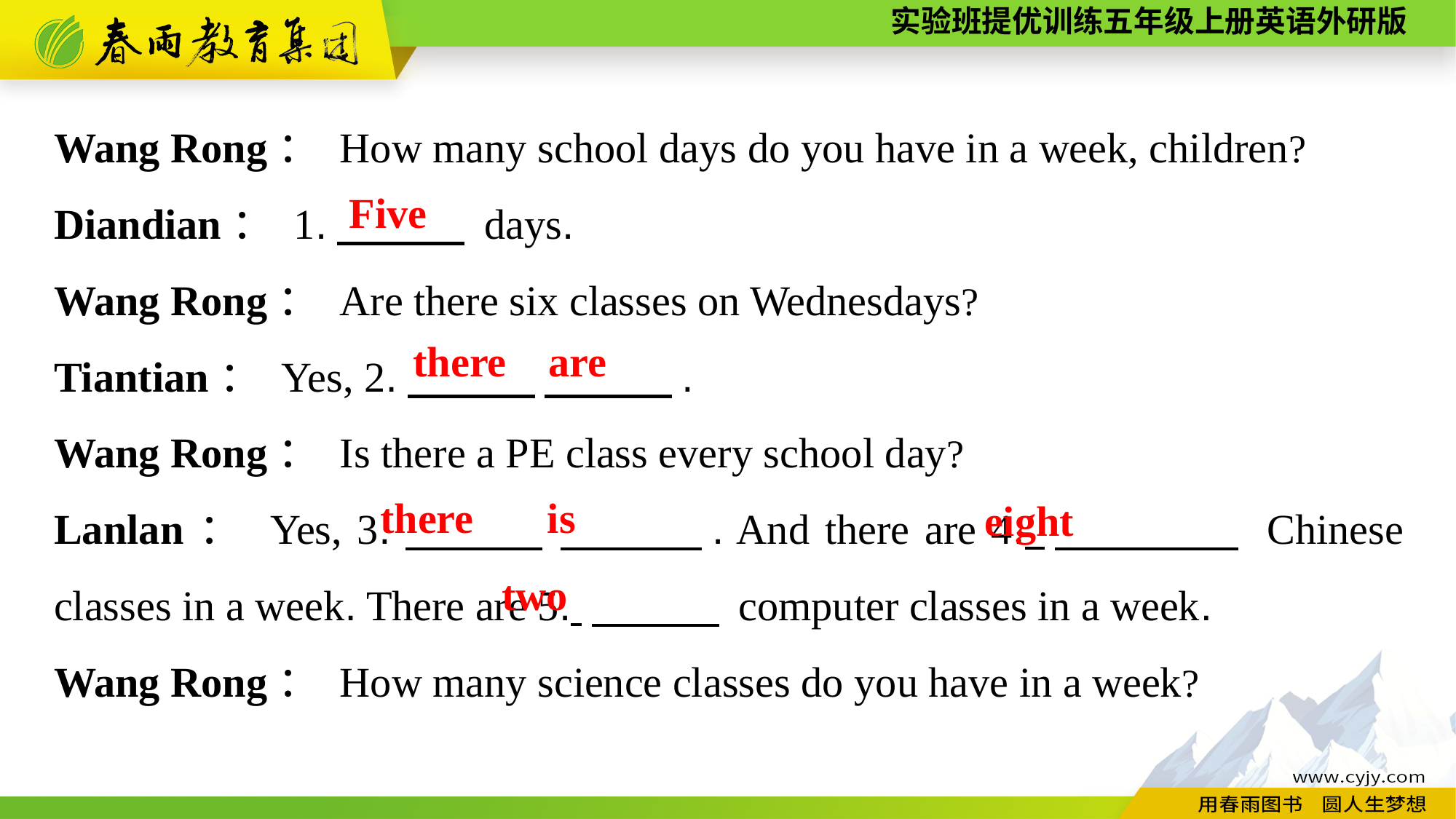

Wang Rong： How many school days do you have in a week, children?
Diandian： 1.　　　 days.
Wang Rong： Are there six classes on Wednesdays?
Tiantian： Yes, 2.　　　 　　　.
Wang Rong： Is there a PE class every school day?
Lanlan： Yes, 3.　　　 　　　. And there are 4. 　　　　 Chinese classes in a week. There are 5. 　　　 computer classes in a week.
Wang Rong： How many science classes do you have in a week?
Five
there    are
eight
there       is
two